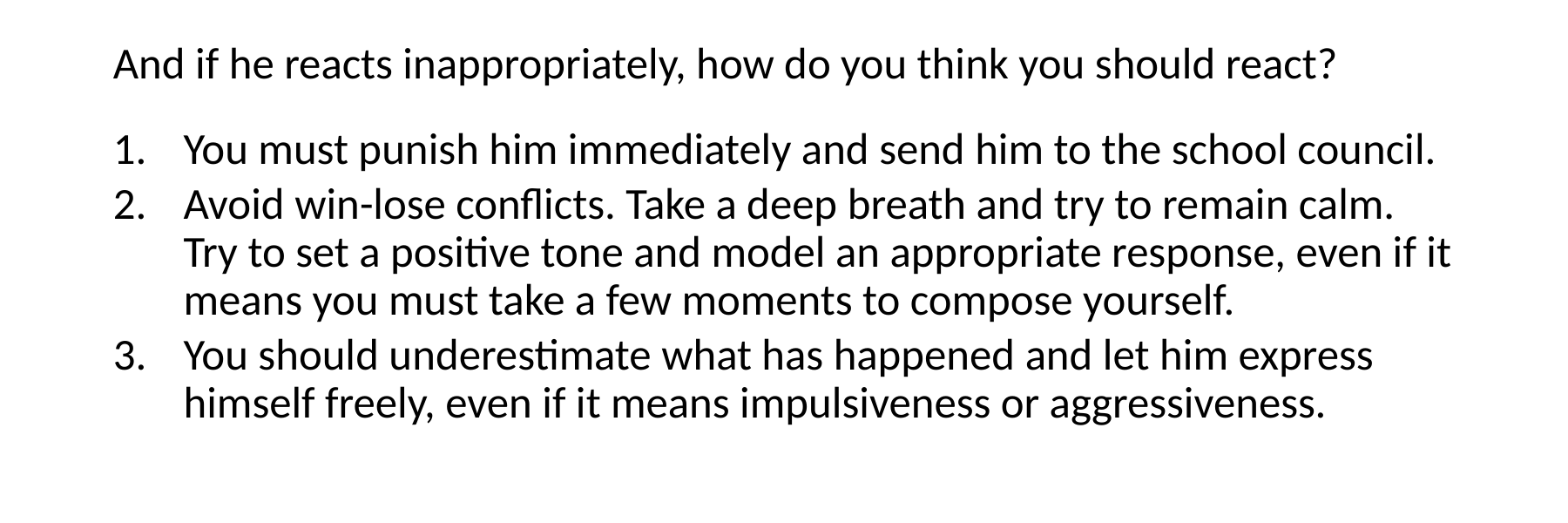

And if he reacts inappropriately, how do you think you should react?

You must punish him immediately and send him to the school council.
Avoid win-lose conflicts. Take a deep breath and try to remain calm. Try to set a positive tone and model an appropriate response, even if it means you must take a few moments to compose yourself.
You should underestimate what has happened and let him express himself freely, even if it means impulsiveness or aggressiveness.